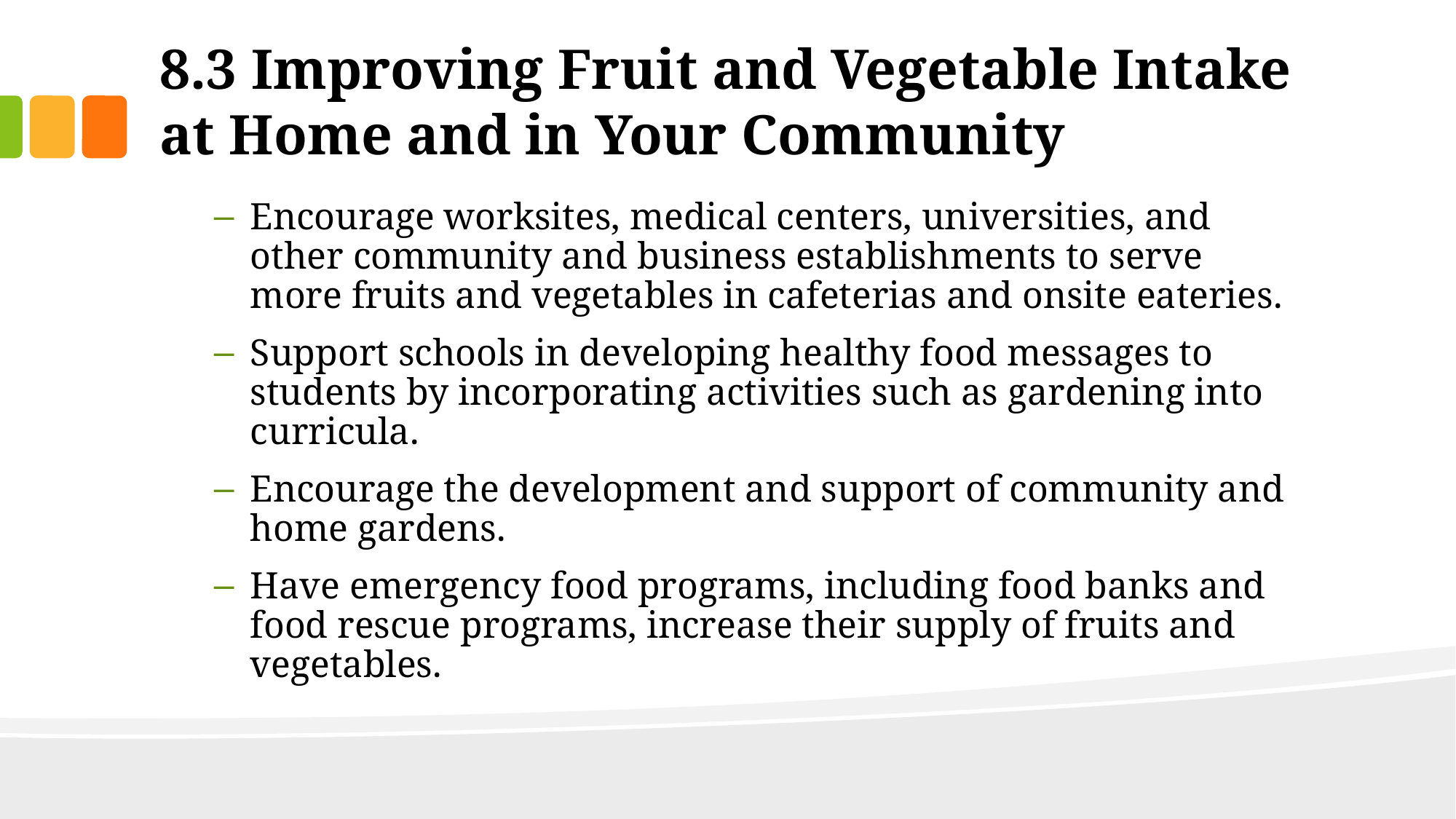

# 8.3 Improving Fruit and Vegetable Intake at Home and in Your Community
Encourage worksites, medical centers, universities, and other community and business establishments to serve more fruits and vegetables in cafeterias and onsite eateries.
Support schools in developing healthy food messages to students by incorporating activities such as gardening into curricula.
Encourage the development and support of community and home gardens.
Have emergency food programs, including food banks and food rescue programs, increase their supply of fruits and vegetables.